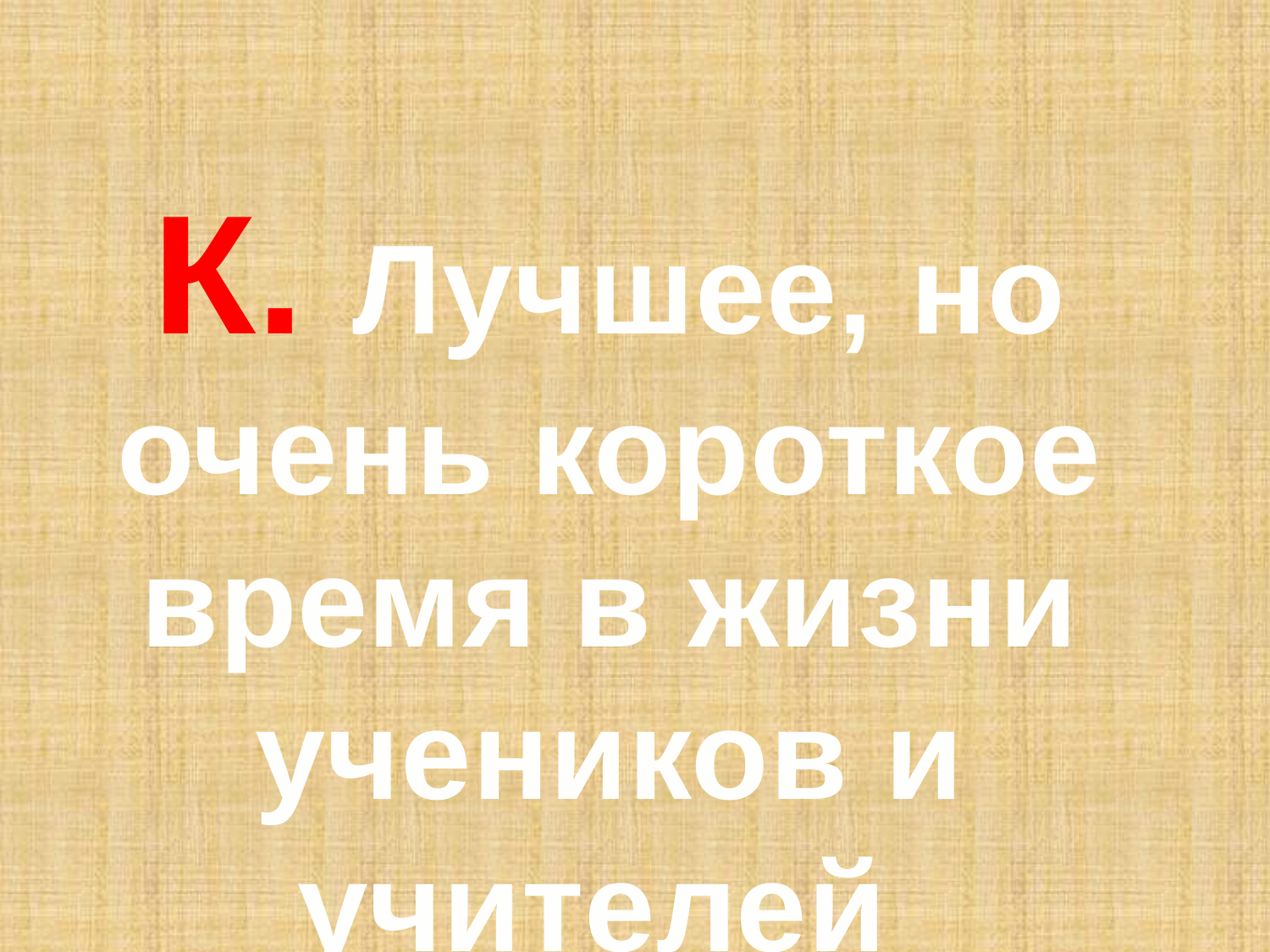

К. Лучшее, но очень короткое время в жизни учеников и учителей